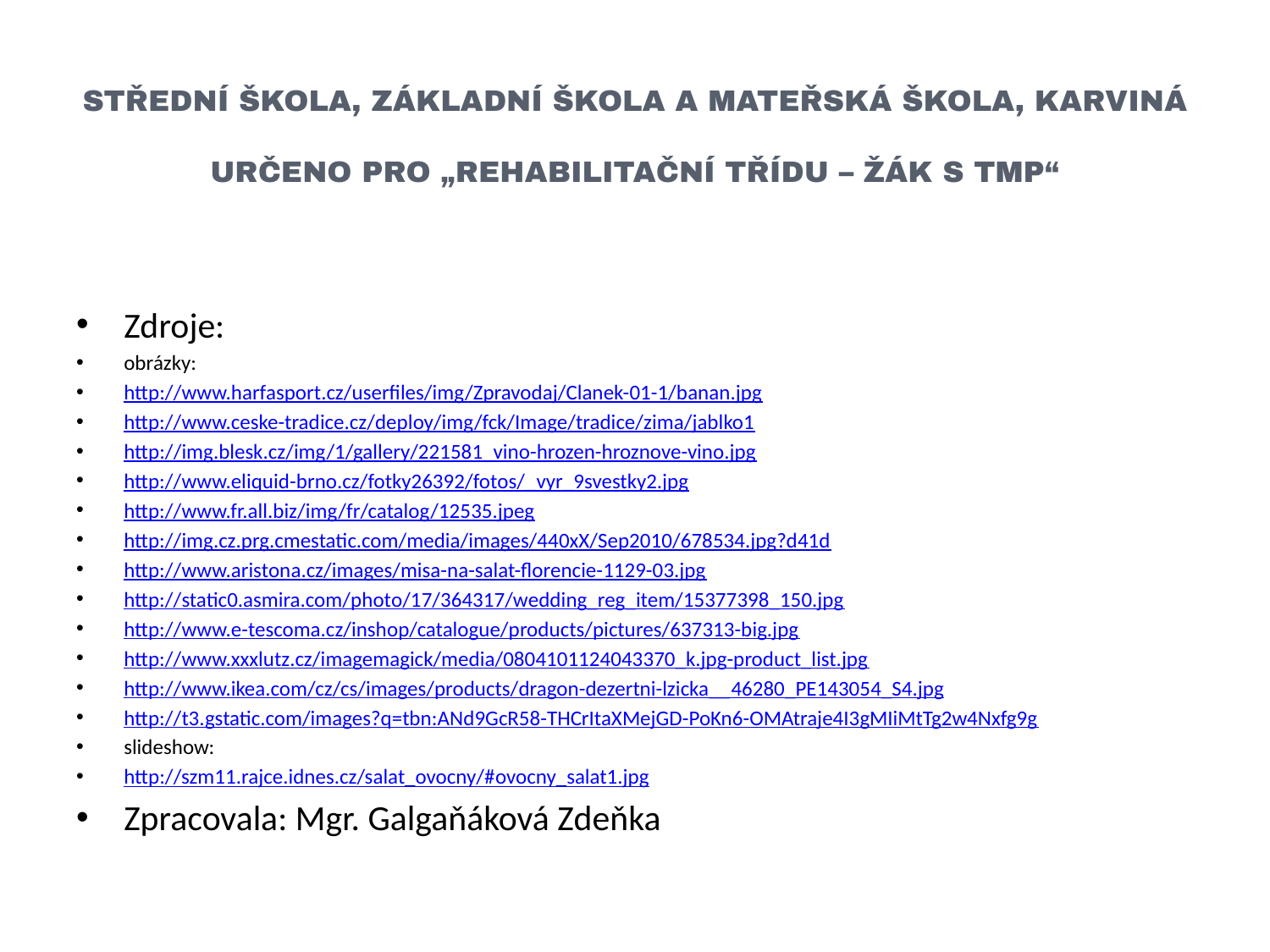

# Střední škola, Základní škola a Mateřská škola, Karviná Určeno pro „Rehabilitační třídu – žák s TMP“
Zdroje:
obrázky:
http://www.harfasport.cz/userfiles/img/Zpravodaj/Clanek-01-1/banan.jpg
http://www.ceske-tradice.cz/deploy/img/fck/Image/tradice/zima/jablko1
http://img.blesk.cz/img/1/gallery/221581_vino-hrozen-hroznove-vino.jpg
http://www.eliquid-brno.cz/fotky26392/fotos/_vyr_9svestky2.jpg
http://www.fr.all.biz/img/fr/catalog/12535.jpeg
http://img.cz.prg.cmestatic.com/media/images/440xX/Sep2010/678534.jpg?d41d
http://www.aristona.cz/images/misa-na-salat-florencie-1129-03.jpg
http://static0.asmira.com/photo/17/364317/wedding_reg_item/15377398_150.jpg
http://www.e-tescoma.cz/inshop/catalogue/products/pictures/637313-big.jpg
http://www.xxxlutz.cz/imagemagick/media/0804101124043370_k.jpg-product_list.jpg
http://www.ikea.com/cz/cs/images/products/dragon-dezertni-lzicka__46280_PE143054_S4.jpg
http://t3.gstatic.com/images?q=tbn:ANd9GcR58-THCrItaXMejGD-PoKn6-OMAtraje4I3gMIiMtTg2w4Nxfg9g
slideshow:
http://szm11.rajce.idnes.cz/salat_ovocny/#ovocny_salat1.jpg
Zpracovala: Mgr. Galgaňáková Zdeňka